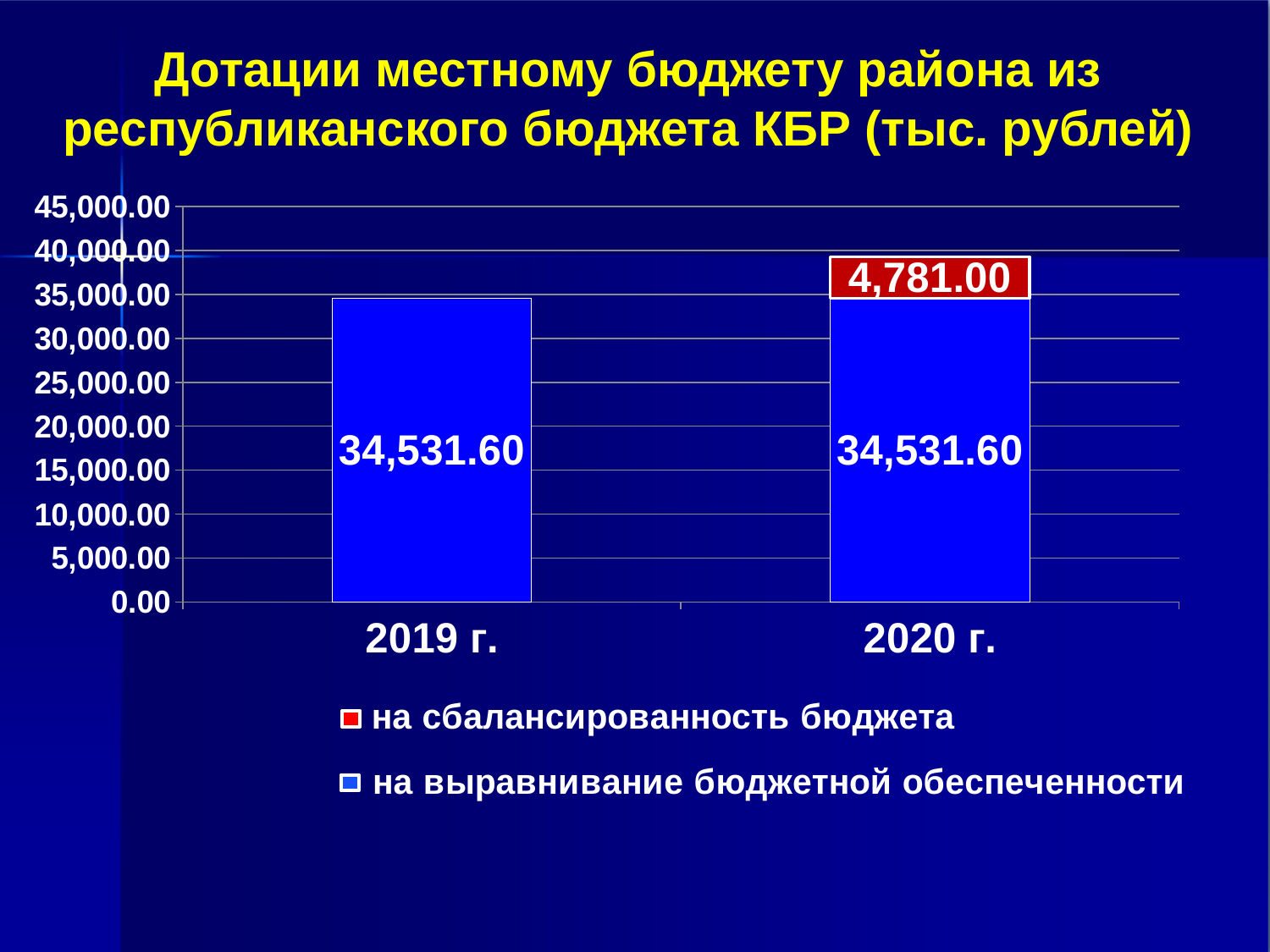

Дотации местному бюджету района из республиканского бюджета КБР (тыс. рублей)

### Chart

| Category | на выравнивание бюджетной обеспеченности | на сбалансированность бюджета | Столбец2 |
|---|---|---|---|
| 2019 г. | 34531.6 | 0.0 | None |
| 2020 г. | 34531.6 | 4781.0 | None |